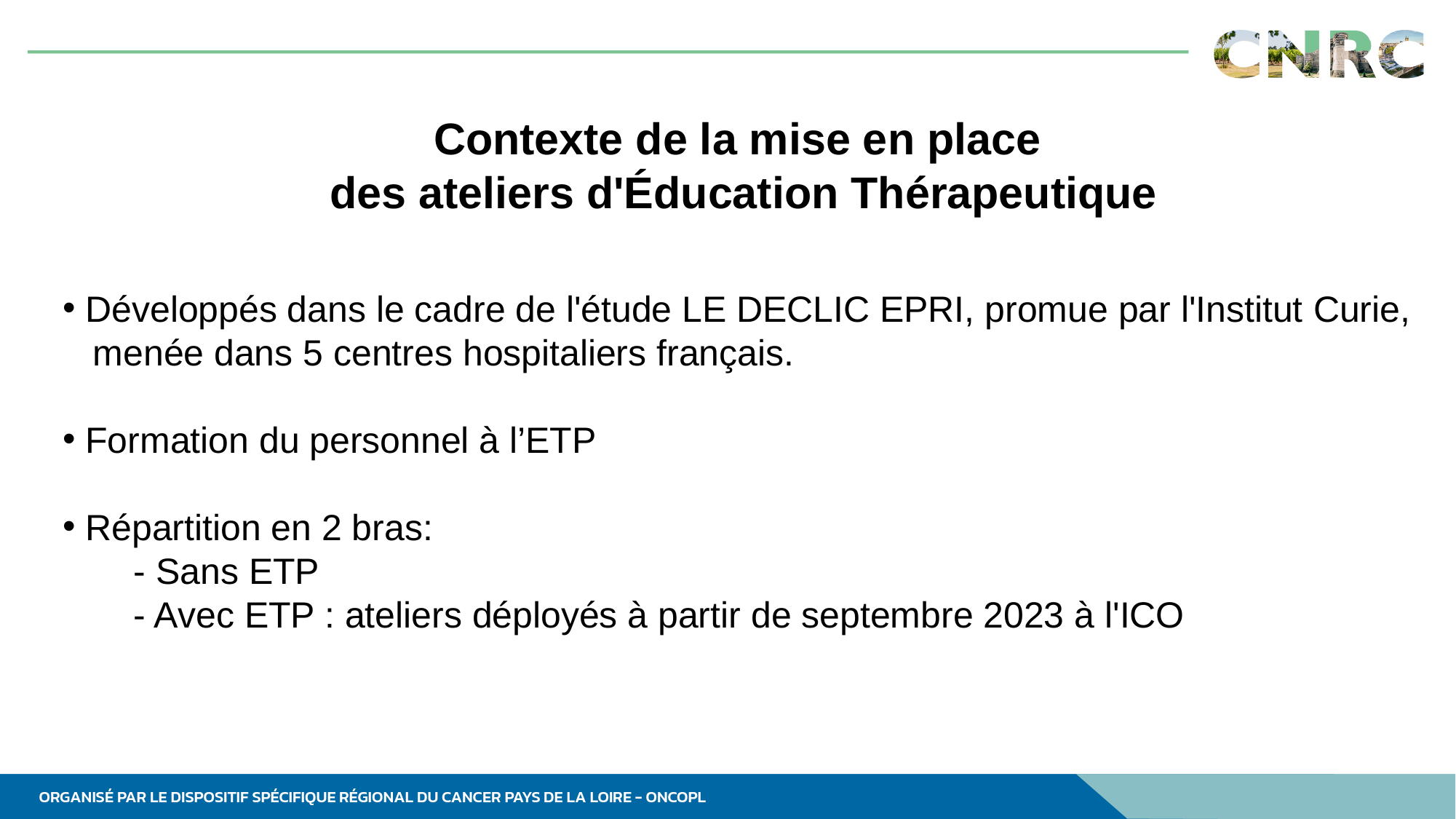

Contexte de la mise en place
des ateliers d'Éducation Thérapeutique

 Développés dans le cadre de l'étude LE DECLIC EPRI, promue par l'Institut Curie,
   menée dans 5 centres hospitaliers français.

 Formation du personnel à l’ETP

 Répartition en 2 bras:
       - Sans ETP
       - Avec ETP : ateliers déployés à partir de septembre 2023 à l'ICO